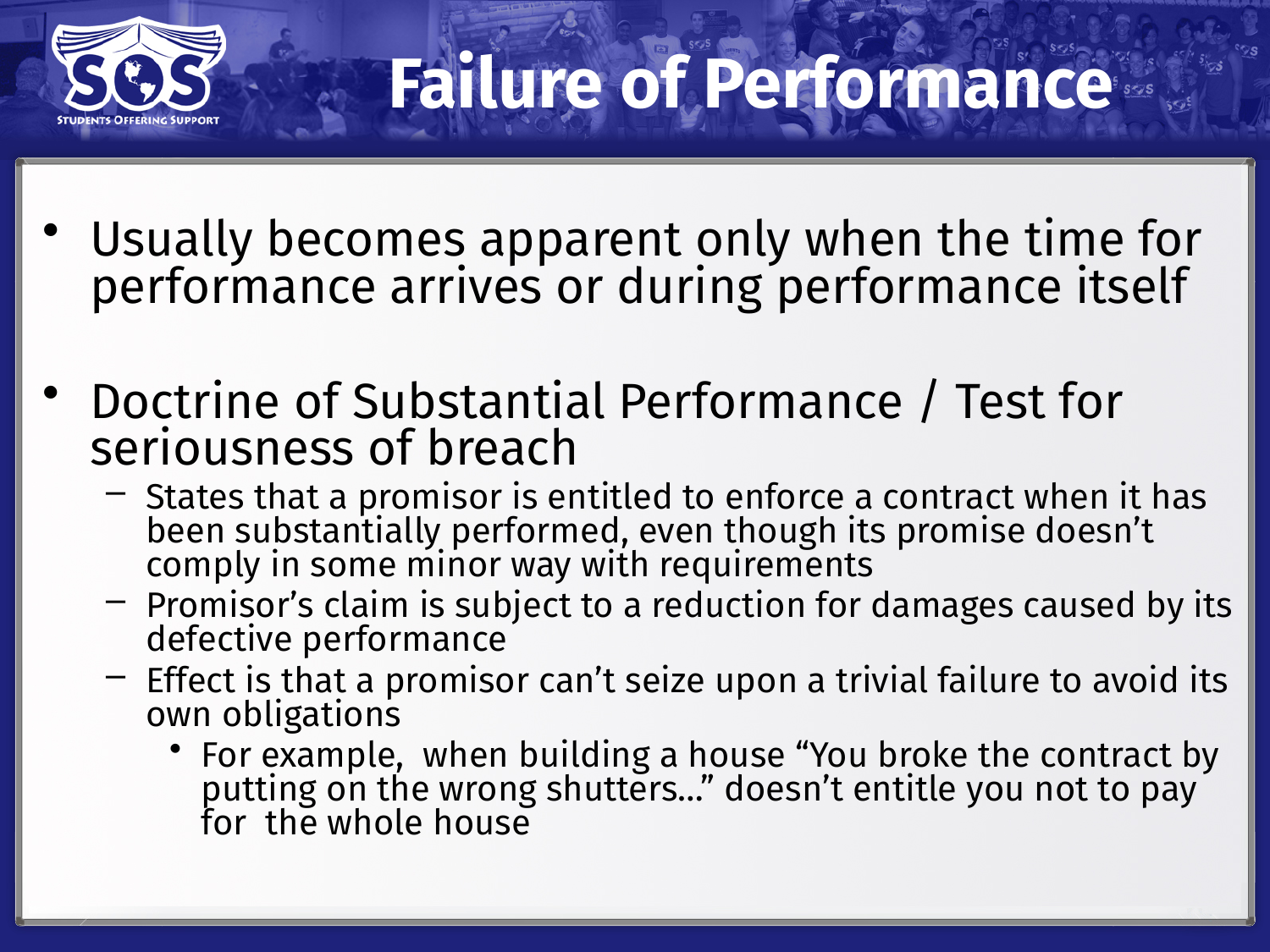

# Failure of Performance
Usually becomes apparent only when the time for performance arrives or during performance itself

Doctrine of Substantial Performance / Test for seriousness of breach
States that a promisor is entitled to enforce a contract when it has been substantially performed, even though its promise doesn’t comply in some minor way with requirements
Promisor’s claim is subject to a reduction for damages caused by its defective performance
Effect is that a promisor can’t seize upon a trivial failure to avoid its own obligations
For example,  when building a house “You broke the contract by putting on the wrong shutters…” doesn’t entitle you not to pay for  the whole house